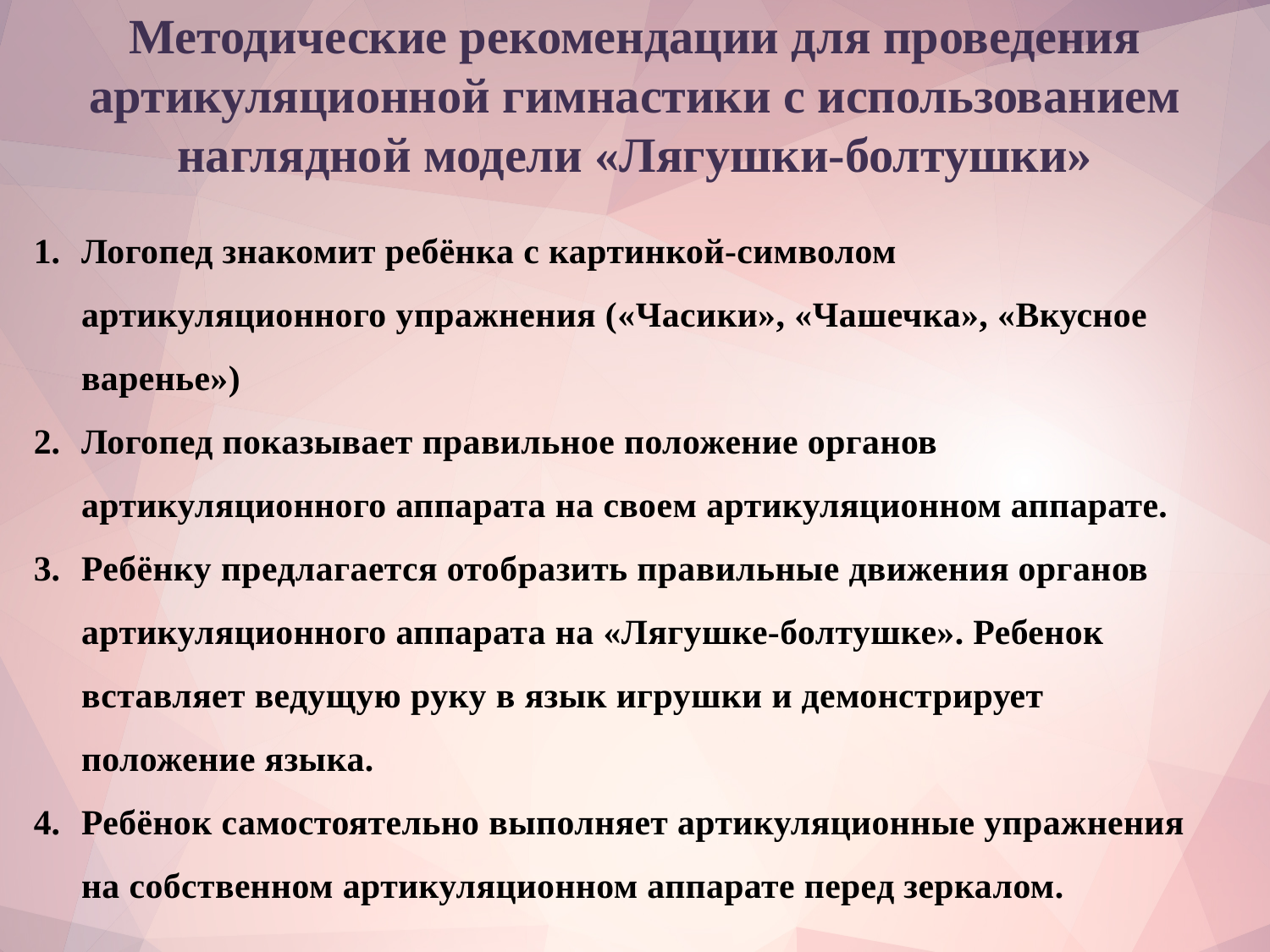

# Методические рекомендации для проведения артикуляционной гимнастики с использованием наглядной модели «Лягушки-болтушки»
Логопед знакомит ребёнка с картинкой-символом артикуляционного упражнения («Часики», «Чашечка», «Вкусное варенье»)
Логопед показывает правильное положение органов артикуляционного аппарата на своем артикуляционном аппарате.
Ребёнку предлагается отобразить правильные движения органов артикуляционного аппарата на «Лягушке-болтушке». Ребенок вставляет ведущую руку в язык игрушки и демонстрирует положение языка.
Ребёнок самостоятельно выполняет артикуляционные упражнения на собственном артикуляционном аппарате перед зеркалом.